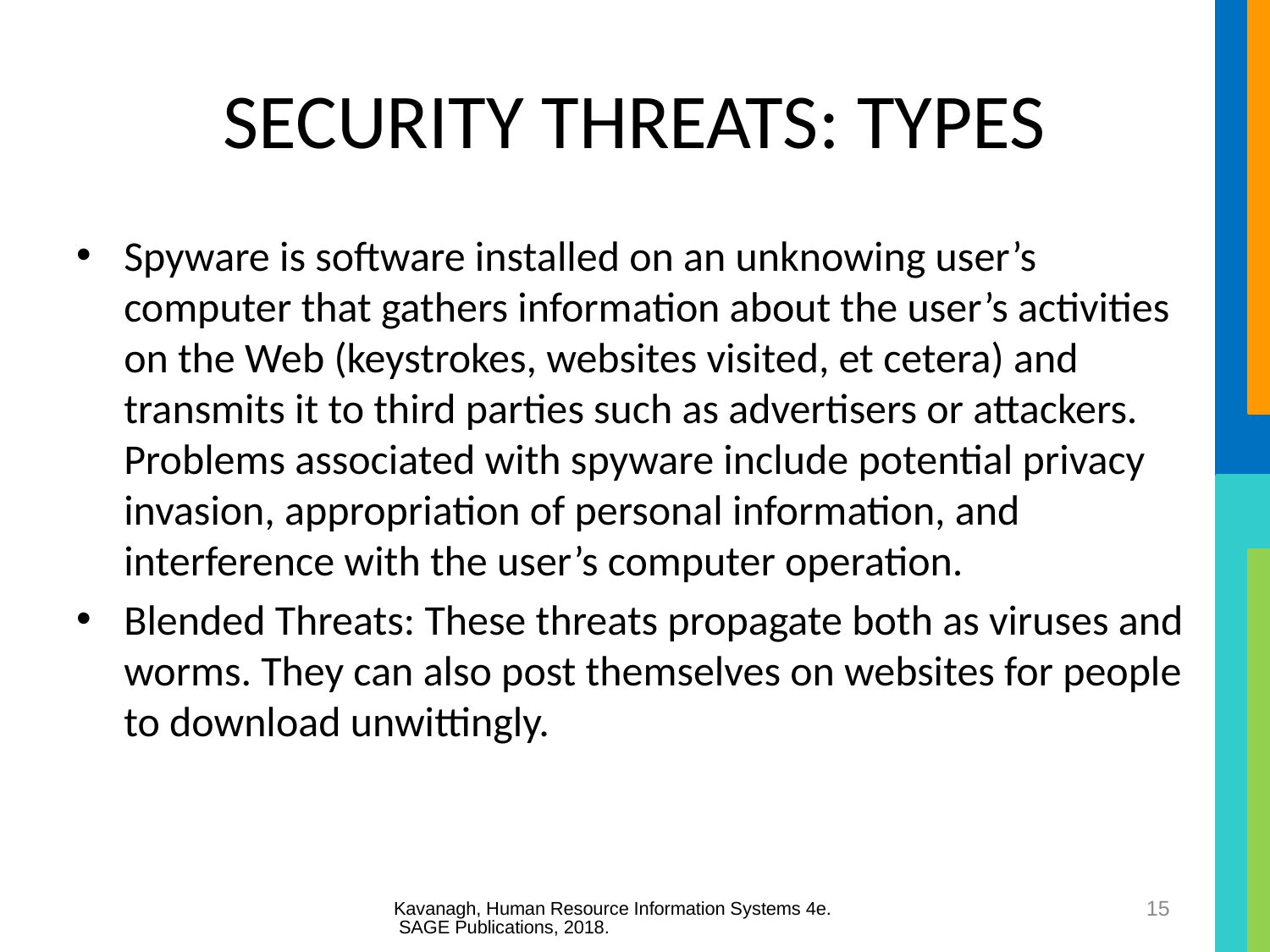

# SECURITY THREATS: TYPES
Spyware is software installed on an unknowing user’s computer that gathers information about the user’s activities on the Web (keystrokes, websites visited, et cetera) and transmits it to third parties such as advertisers or attackers.  Problems associated with spyware include potential privacy invasion, appropriation of personal information, and interference with the user’s computer operation.
Blended Threats: These threats propagate both as viruses and worms. They can also post themselves on websites for people to download unwittingly.
Kavanagh, Human Resource Information Systems 4e. SAGE Publications, 2018.
15